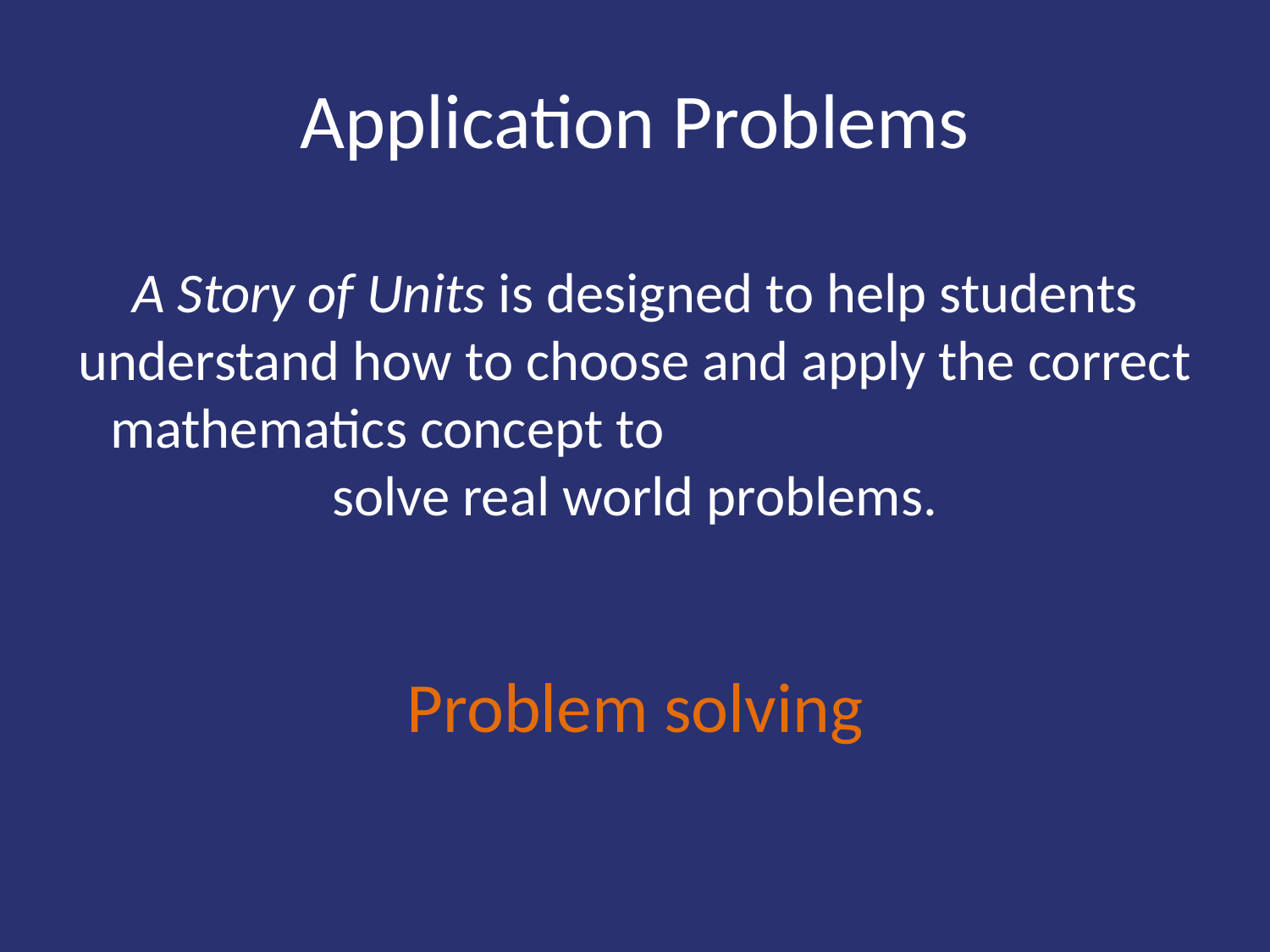

# Application Problems
A Story of Units is designed to help students understand how to choose and apply the correct mathematics concept to                                        solve real world problems.

Problem solving